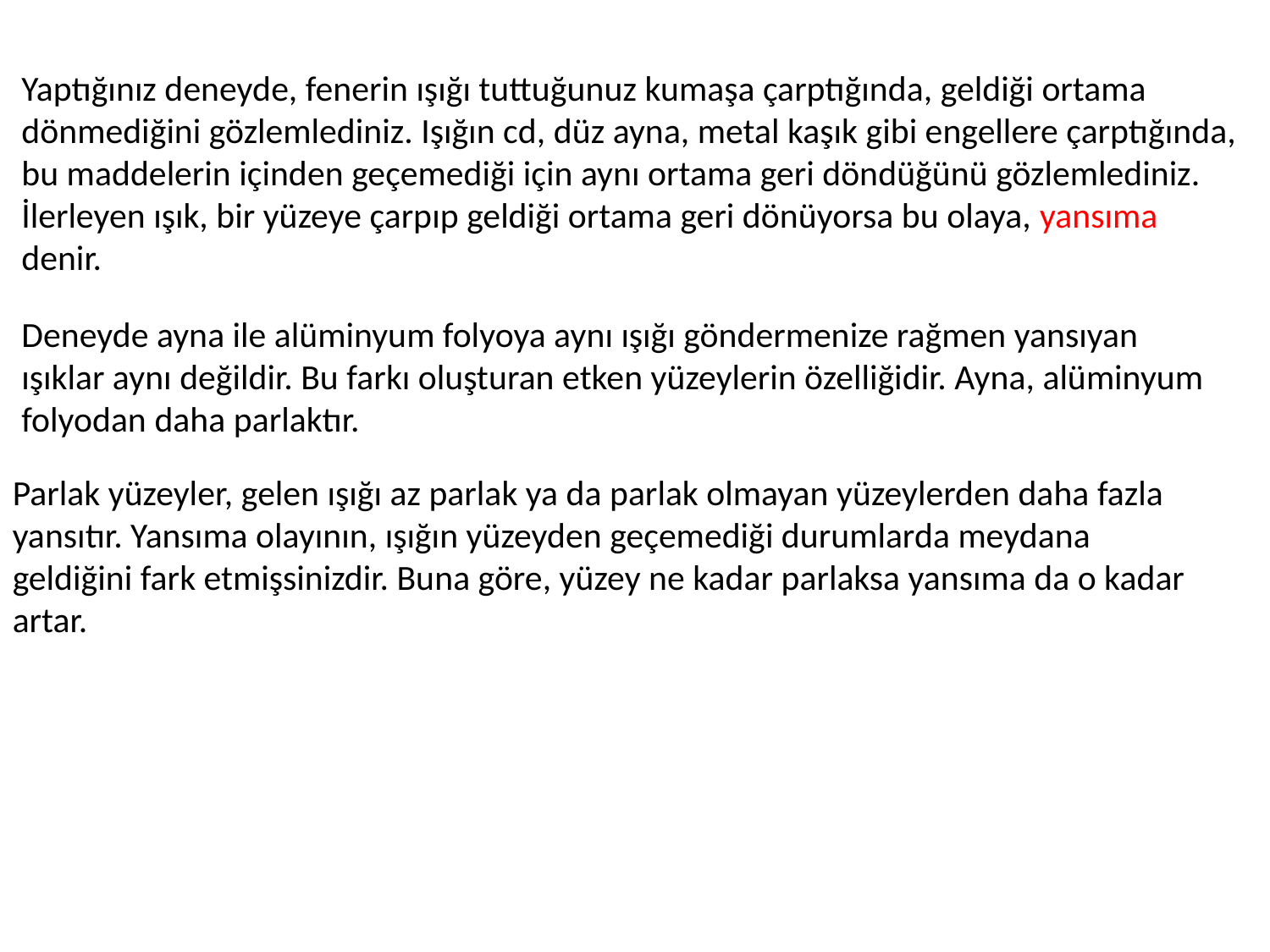

Yaptığınız deneyde, fenerin ışığı tuttuğunuz kumaşa çarptığında, geldiği ortama dönmediğini gözlemlediniz. Işığın cd, düz ayna, metal kaşık gibi engellere çarptığında, bu maddelerin içinden geçemediği için aynı ortama geri döndüğünü gözlemlediniz.
İlerleyen ışık, bir yüzeye çarpıp geldiği ortama geri dönüyorsa bu olaya, yansıma denir.
Deneyde ayna ile alüminyum folyoya aynı ışığı göndermenize rağmen yansıyan ışıklar aynı değildir. Bu farkı oluşturan etken yüzeylerin özelliğidir. Ayna, alüminyum folyodan daha parlaktır.
Parlak yüzeyler, gelen ışığı az parlak ya da parlak olmayan yüzeylerden daha fazla yansıtır. Yansıma olayının, ışığın yüzeyden geçemediği durumlarda meydana geldiğini fark etmişsinizdir. Buna göre, yüzey ne kadar parlaksa yansıma da o kadar artar.